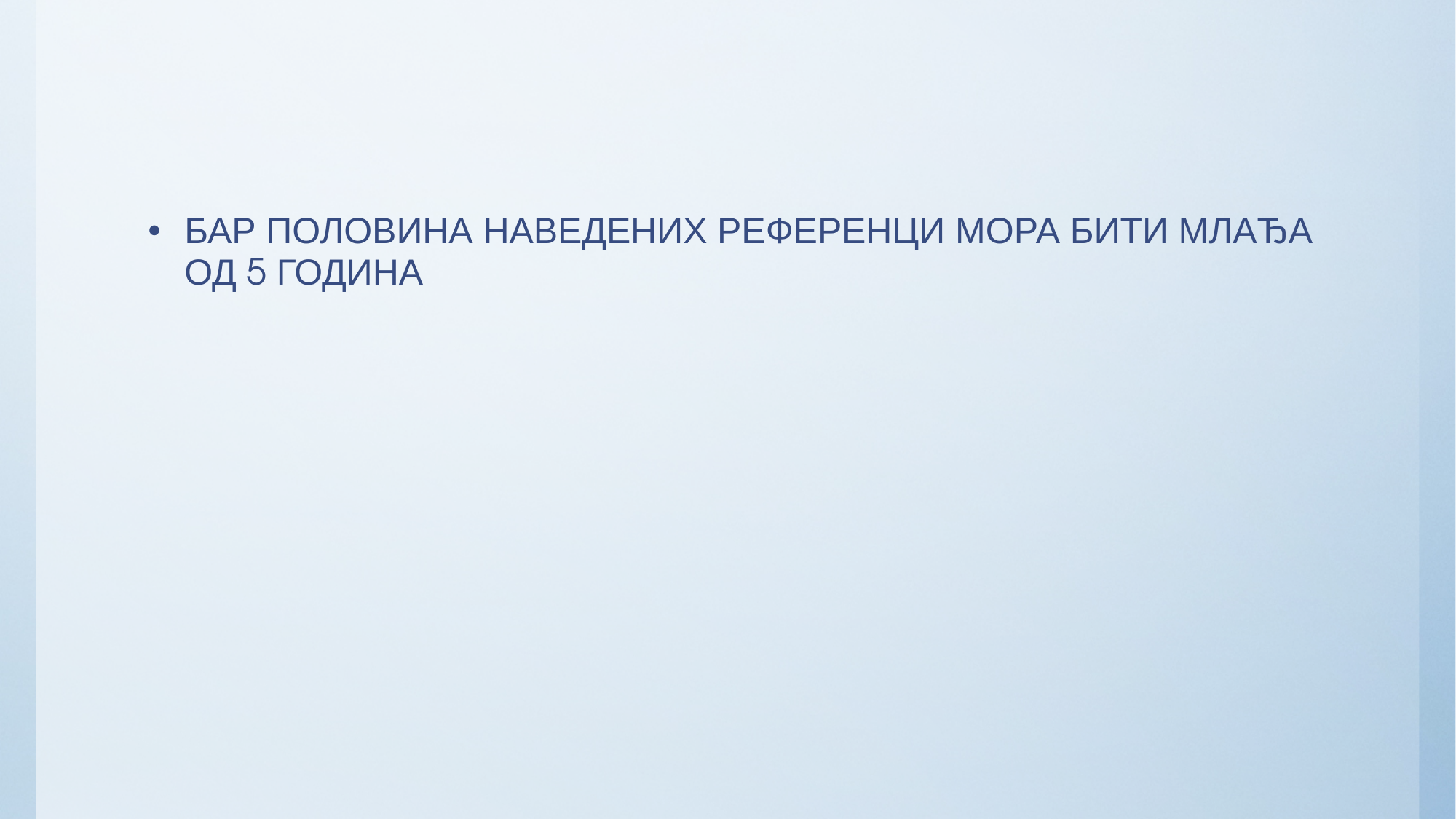

#
БАР ПОЛОВИНА НАВЕДЕНИХ РЕФЕРЕНЦИ МОРА БИТИ МЛАЂА ОД 5 ГОДИНА